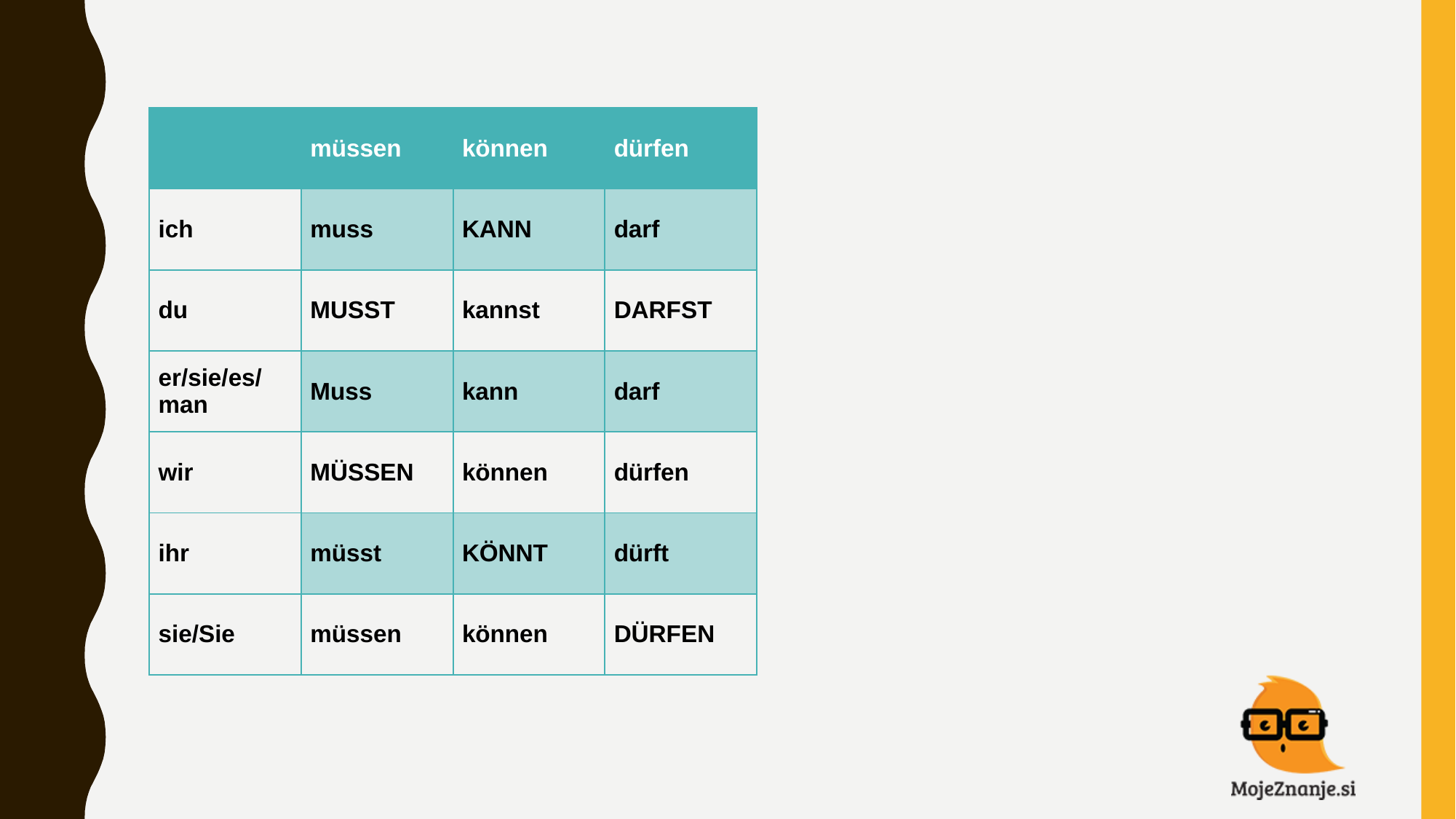

|  | müssen | können | dürfen |
| --- | --- | --- | --- |
| ich | muss | KANN | darf |
| du | MUSST | kannst | DARFST |
| er/sie/es/man | Muss | kann | darf |
| wir | MÜSSEN | können | dürfen |
| ihr | müsst | KÖNNT | dürft |
| sie/Sie | müssen | können | DÜRFEN |